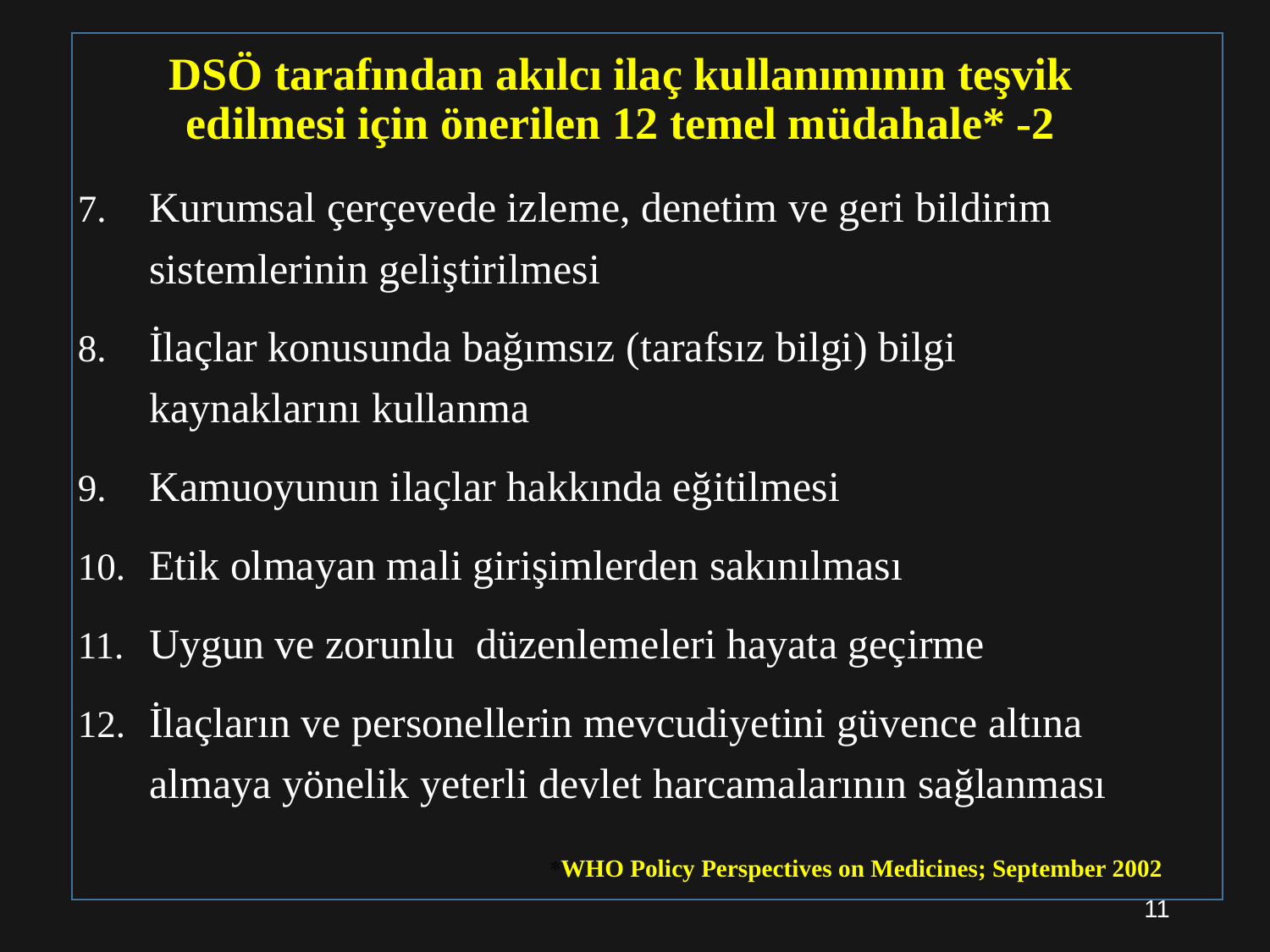

# DSÖ tarafından akılcı ilaç kullanımının teşvik edilmesi için önerilen 12 temel müdahale* -2
Kurumsal çerçevede izleme, denetim ve geri bildirim sistemlerinin geliştirilmesi
İlaçlar konusunda bağımsız (tarafsız bilgi) bilgi kaynaklarını kullanma
Kamuoyunun ilaçlar hakkında eğitilmesi
Etik olmayan mali girişimlerden sakınılması
Uygun ve zorunlu  düzenlemeleri hayata geçirme
İlaçların ve personellerin mevcudiyetini güvence altına almaya yönelik yeterli devlet harcamalarının sağlanması
*WHO Policy Perspectives on Medicines; September 2002
11